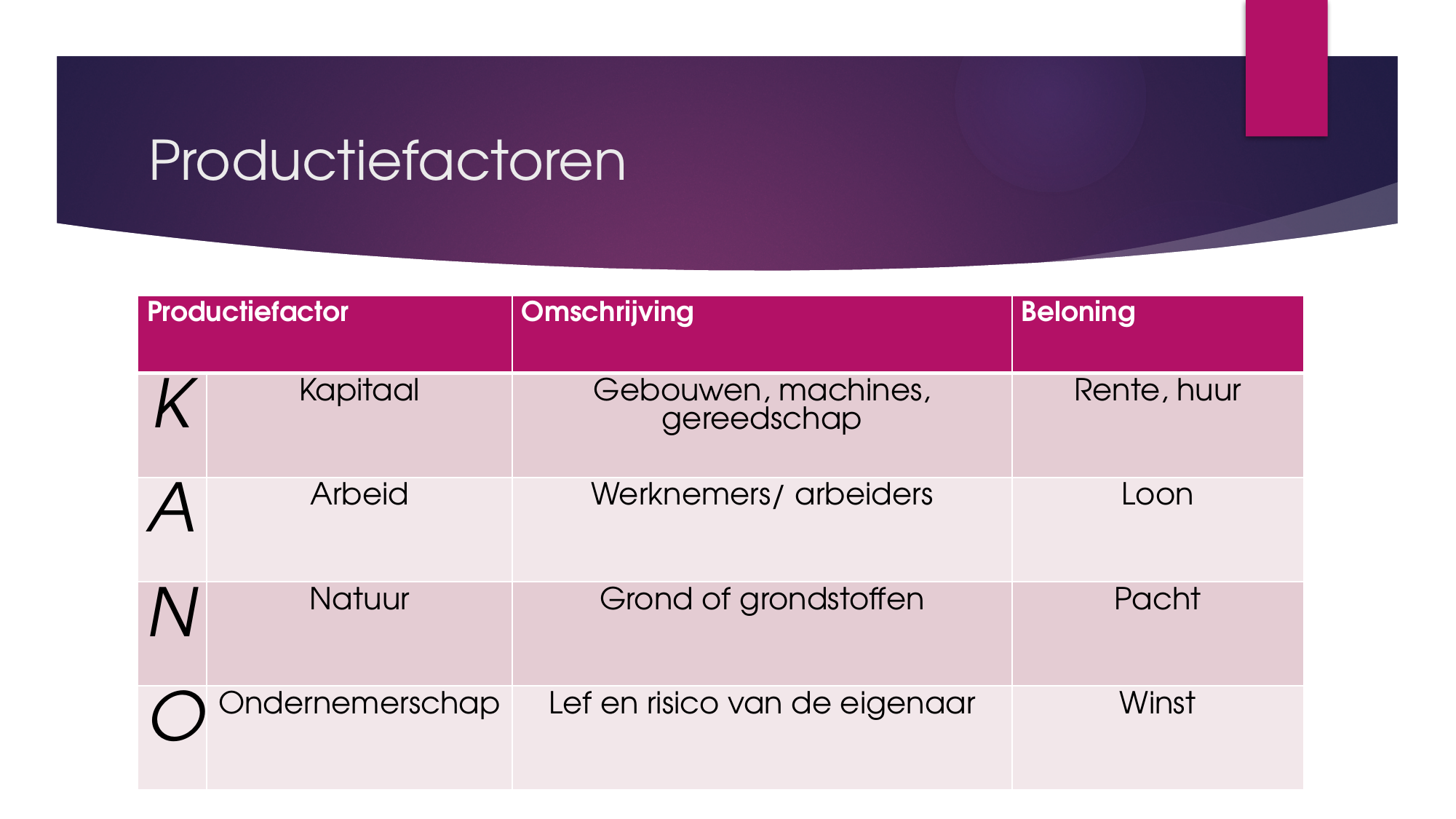

# Productiefactoren
| Productiefactor |  | Omschrijving | Beloning |
| --- | --- | --- | --- |
| K | Kapitaal | Gebouwen, machines, gereedschap | Rente, huur |
| A | Arbeid | Werknemers/ arbeiders | Loon |
| N | Natuur | Grond of grondstoffen | Pacht |
| O | Ondernemerschap | Lef en risico van de eigenaar | Winst |